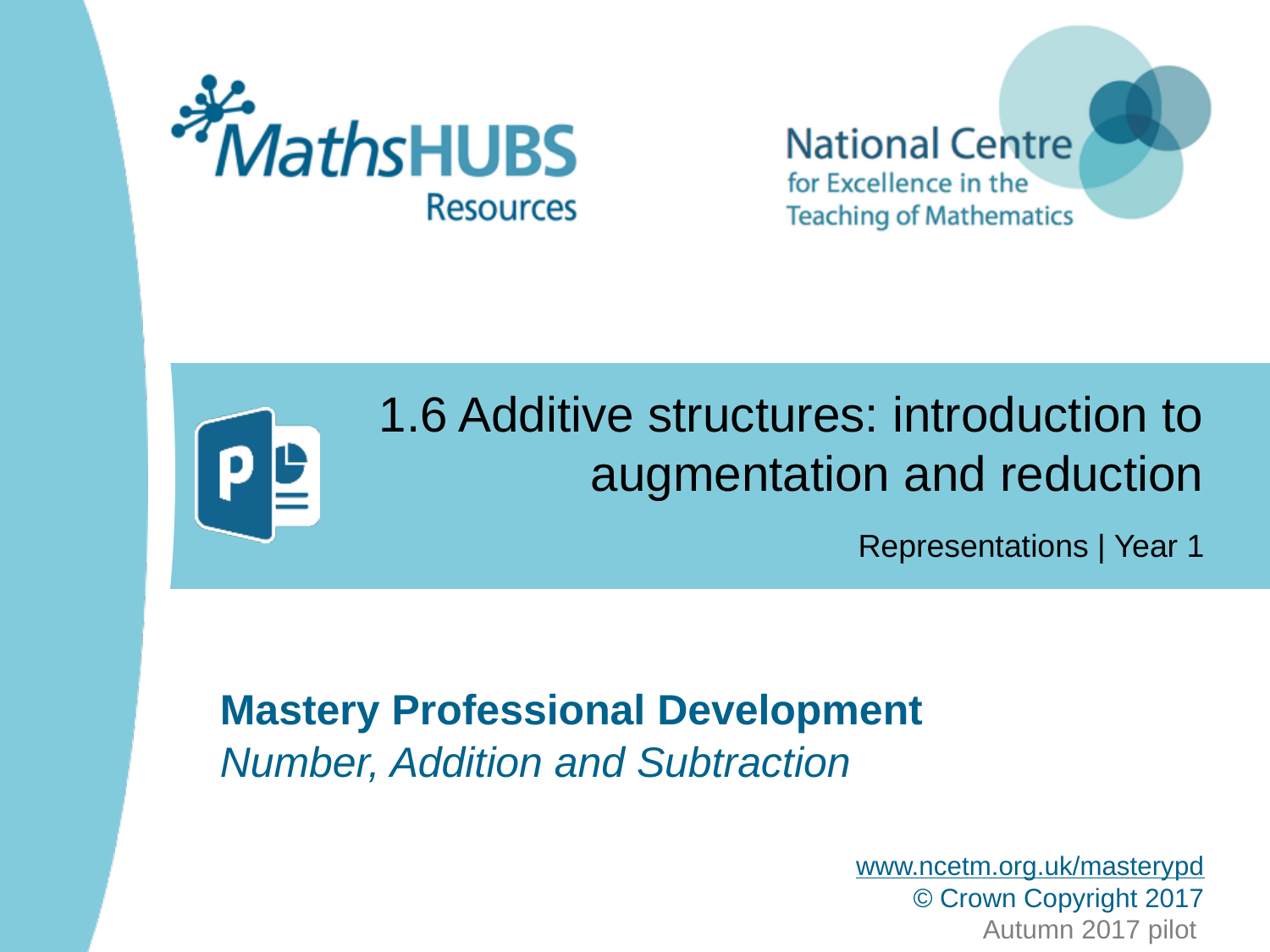

# 1.6 Additive structures: introduction to augmentation and reduction
Representations | Year 1
Number, Addition and Subtraction